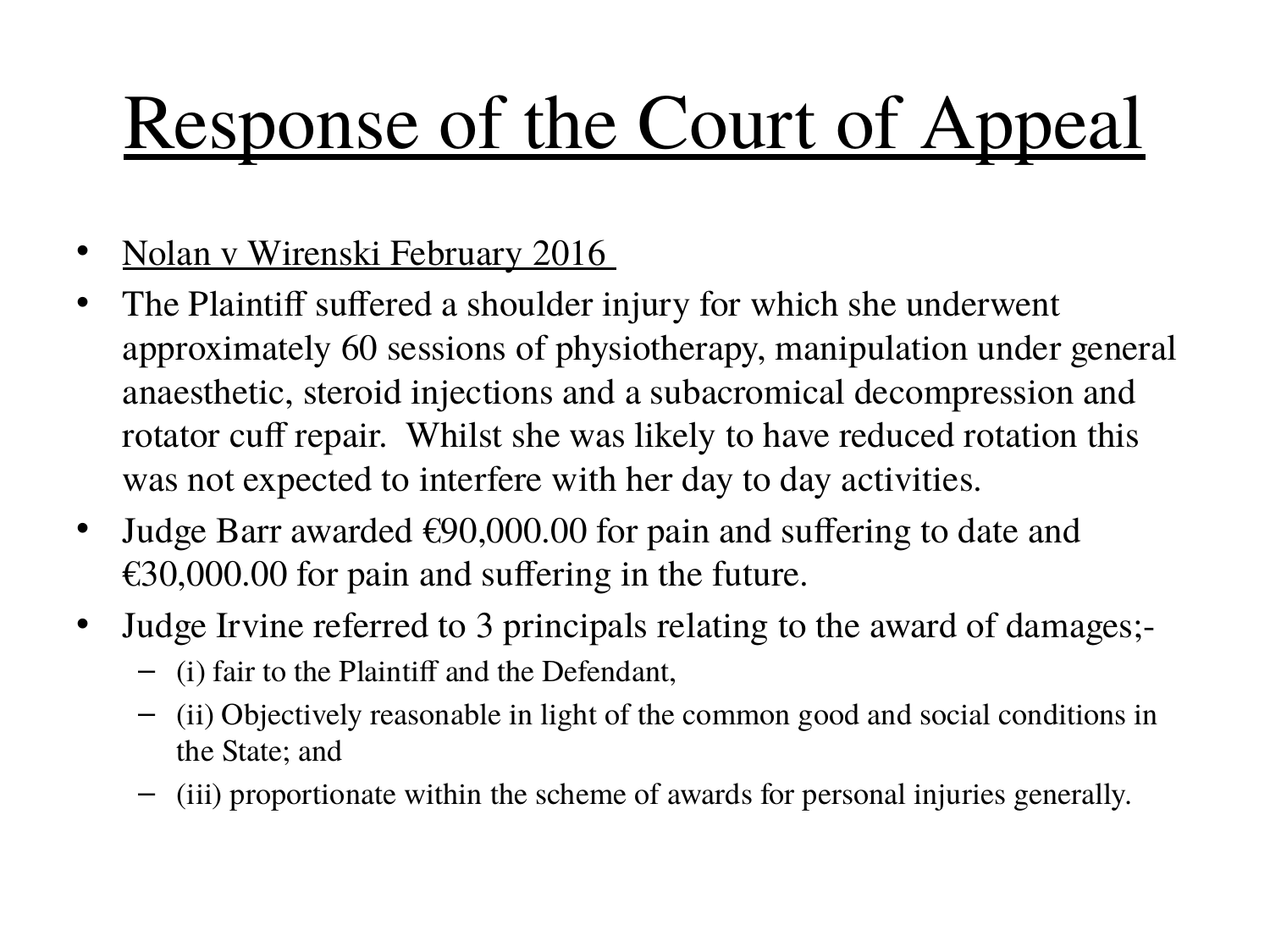

# Response of the Court of Appeal
Nolan v Wirenski February 2016
The Plaintiff suffered a shoulder injury for which she underwent approximately 60 sessions of physiotherapy, manipulation under general anaesthetic, steroid injections and a subacromical decompression and rotator cuff repair.  Whilst she was likely to have reduced rotation this was not expected to interfere with her day to day activities.
Judge Barr awarded €90,000.00 for pain and suffering to date and €30,000.00 for pain and suffering in the future.
Judge Irvine referred to 3 principals relating to the award of damages;-
(i) fair to the Plaintiff and the Defendant,
(ii) Objectively reasonable in light of the common good and social conditions in the State; and
(iii) proportionate within the scheme of awards for personal injuries generally.